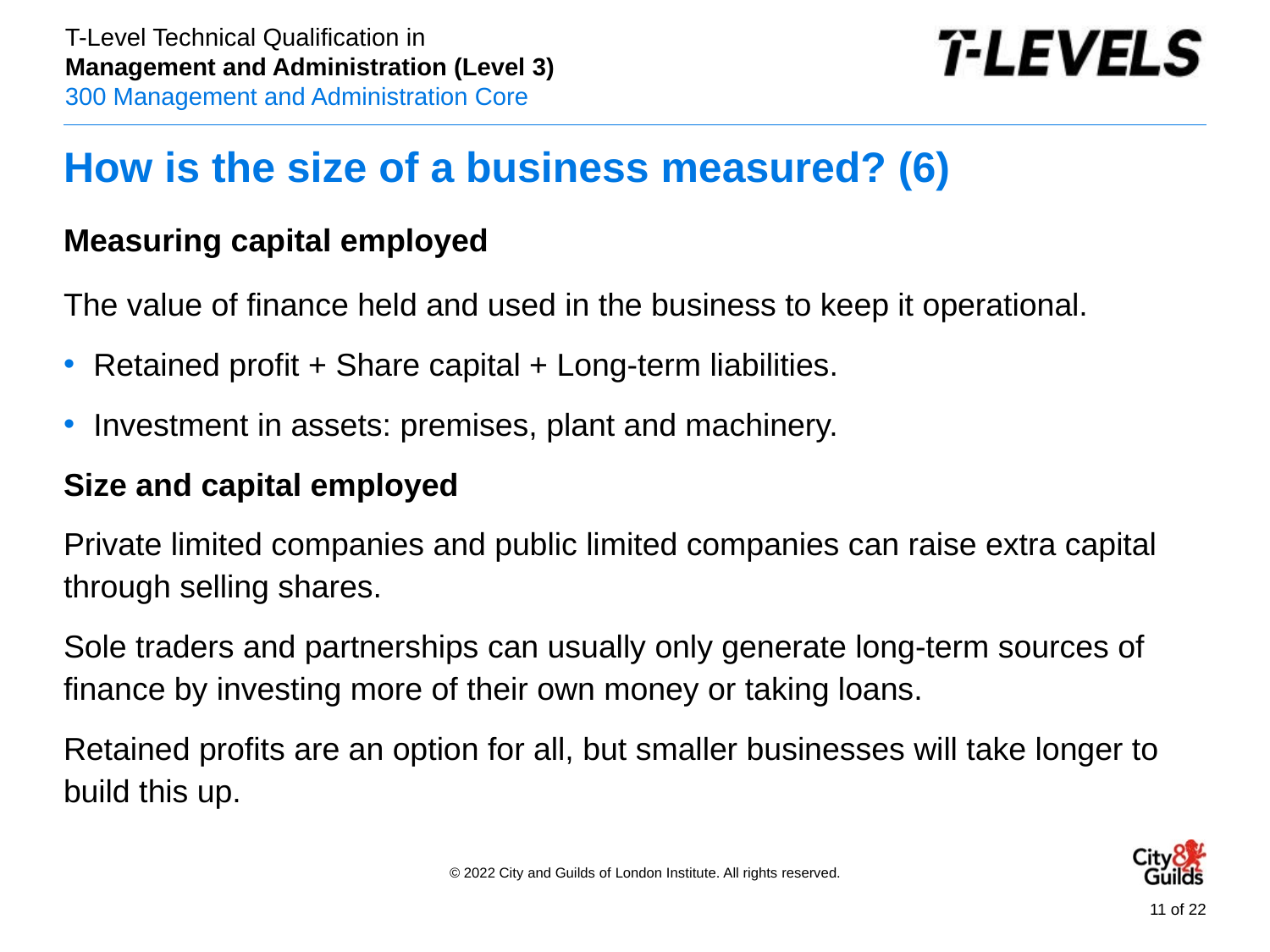

# How is the size of a business measured? (6)
Measuring capital employed
The value of finance held and used in the business to keep it operational.
Retained profit + Share capital + Long-term liabilities.
Investment in assets: premises, plant and machinery.
Size and capital employed
Private limited companies and public limited companies can raise extra capital through selling shares.
Sole traders and partnerships can usually only generate long-term sources of finance by investing more of their own money or taking loans.
Retained profits are an option for all, but smaller businesses will take longer to build this up.